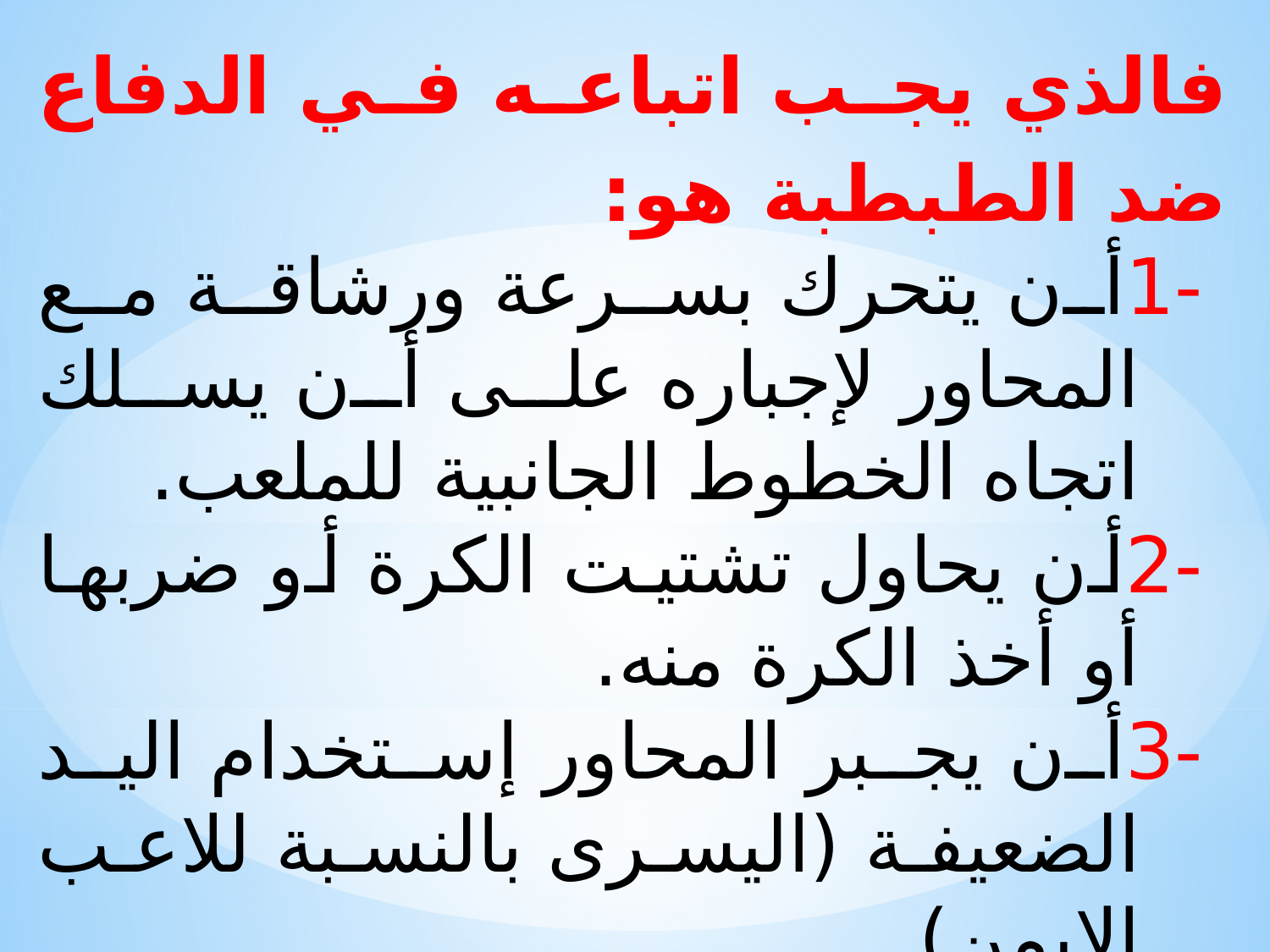

فالذي يجب اتباعه في الدفاع ضد الطبطبة هو:
 -1أن يتحرك بسرعة ورشاقة مع المحاور لإجباره على أن يسلك اتجاه الخطوط الجانبية للملعب.
 -2أن يحاول تشتيت الكرة أو ضربها أو أخذ الكرة منه.
 -3أن يجبر المحاور إستخدام اليد الضعيفة (اليسرى بالنسبة للاعب الايمن).
 -4أن يحافظ على المسافة الدفاعية بينه وبين المحاور.